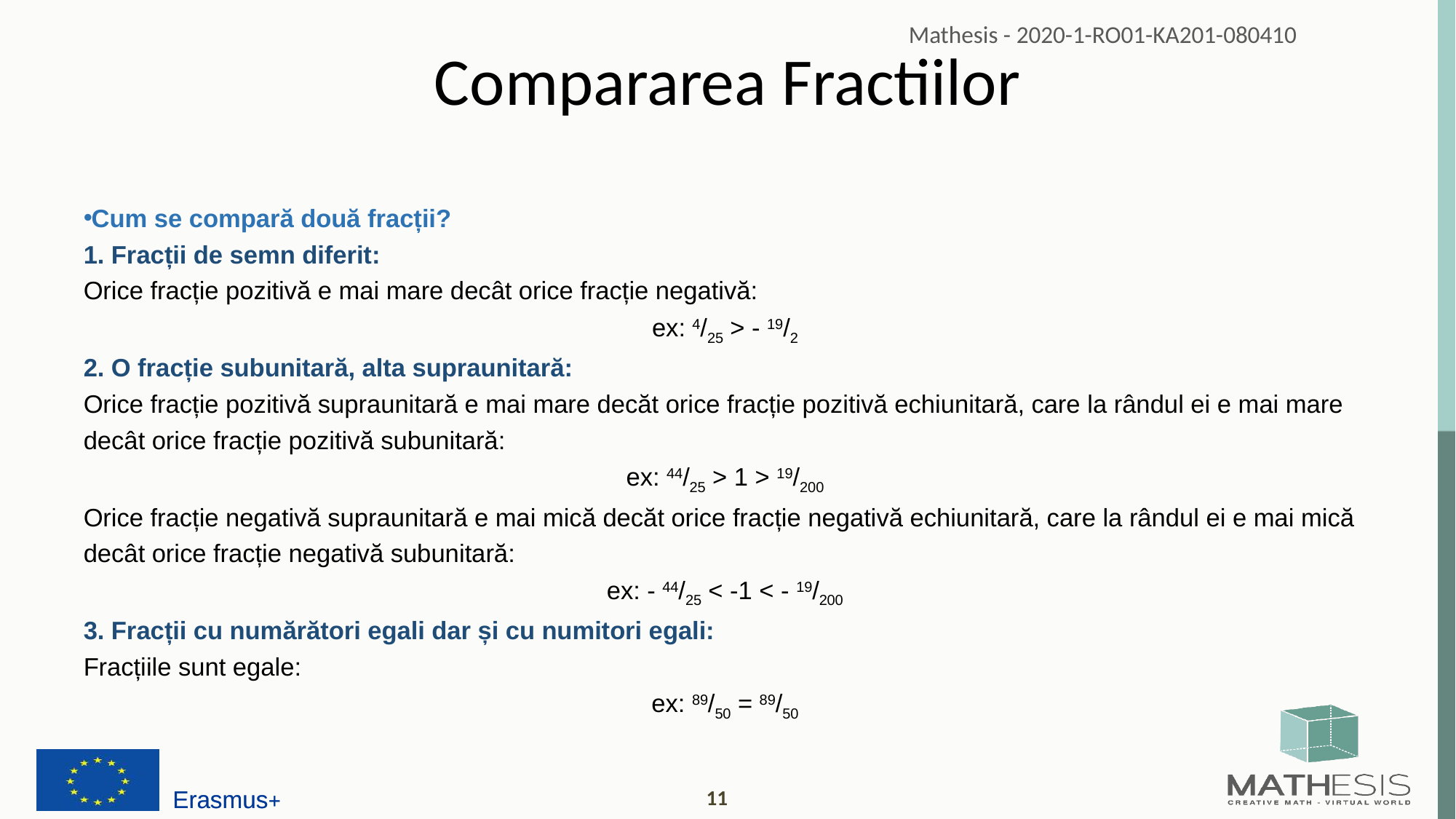

# Compararea Fractiilor
Cum se compară două fracții?
1. Fracții de semn diferit:
Orice fracție pozitivă e mai mare decât orice fracție negativă:
ex: 4/25 > - 19/2
2. O fracție subunitară, alta supraunitară:
Orice fracție pozitivă supraunitară e mai mare decăt orice fracție pozitivă echiunitară, care la rândul ei e mai mare decât orice fracție pozitivă subunitară:
ex: 44/25 > 1 > 19/200
Orice fracție negativă supraunitară e mai mică decăt orice fracție negativă echiunitară, care la rândul ei e mai mică decât orice fracție negativă subunitară:
ex: - 44/25 < -1 < - 19/200
3. Fracții cu numărători egali dar și cu numitori egali:
Fracțiile sunt egale:
ex: 89/50 = 89/50